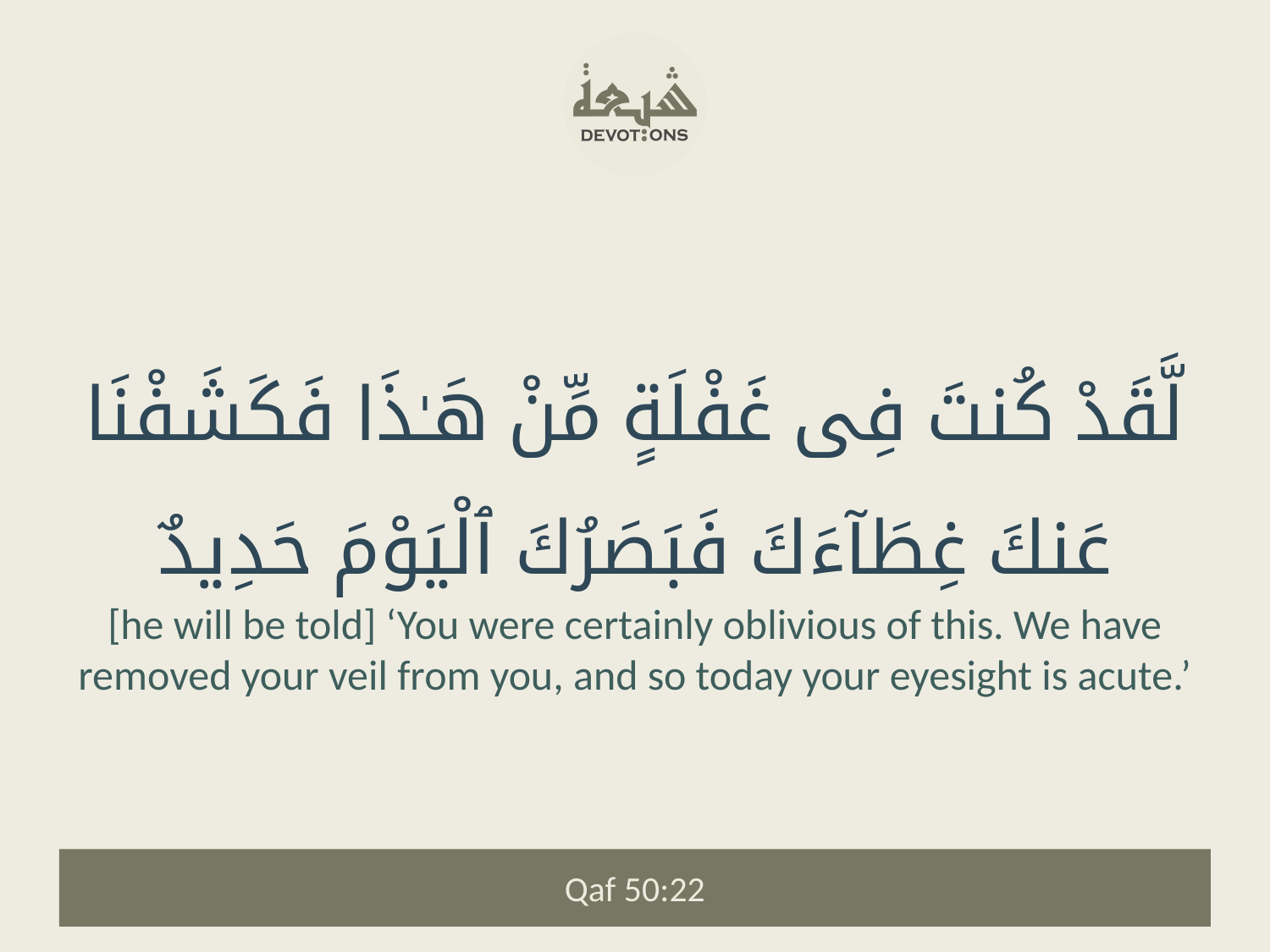

لَّقَدْ كُنتَ فِى غَفْلَةٍ مِّنْ هَـٰذَا فَكَشَفْنَا عَنكَ غِطَآءَكَ فَبَصَرُكَ ٱلْيَوْمَ حَدِيدٌ
[he will be told] ‘You were certainly oblivious of this. We have removed your veil from you, and so today your eyesight is acute.’
Qaf 50:22